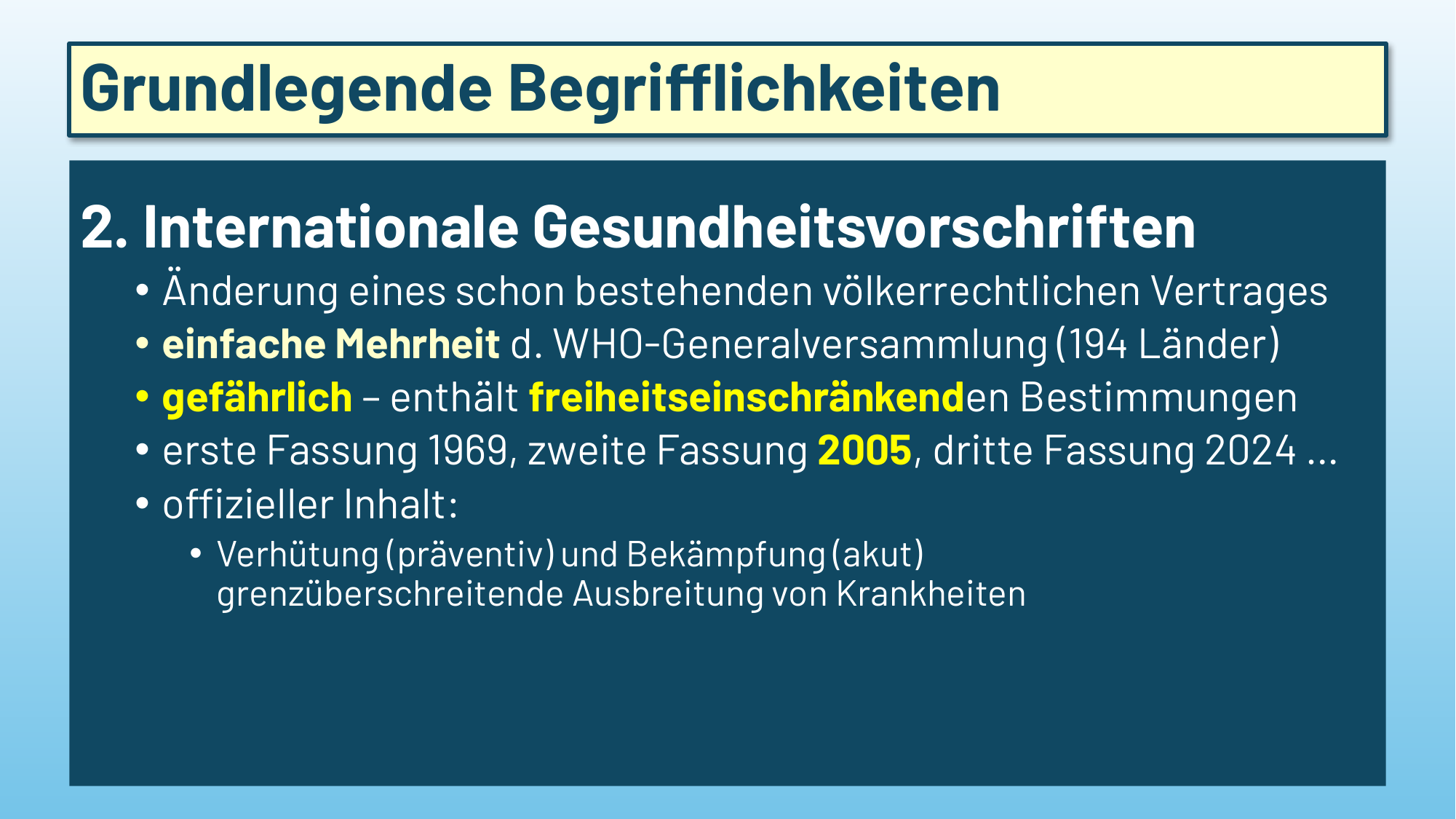

# Grundlegende Begrifflichkeiten

2. Internationale Gesundheitsvorschriften
Änderung eines schon bestehenden völkerrechtlichen Vertrages
einfache Mehrheit d. WHO-Generalversammlung (194 Länder)
gefährlich – enthält freiheitseinschränkenden Bestimmungen
erste Fassung 1969, zweite Fassung 2005, dritte Fassung 2024 …
offizieller Inhalt:
Verhütung (präventiv) und Bekämpfung (akut)
grenzüberschreitende Ausbreitung von Krankheiten